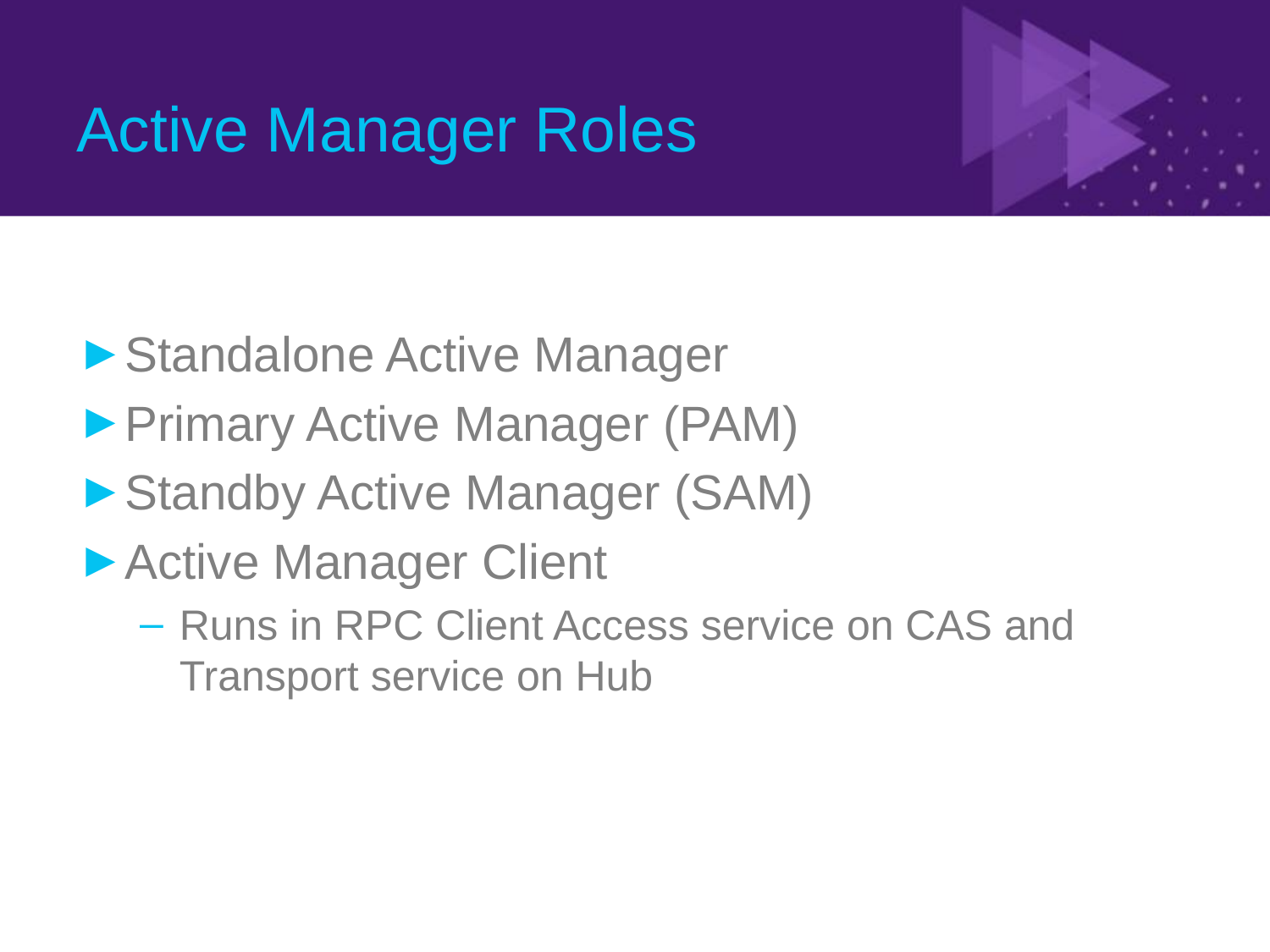

# Active Manager Roles
Standalone Active Manager
Primary Active Manager (PAM)
Standby Active Manager (SAM)
Active Manager Client
Runs in RPC Client Access service on CAS and Transport service on Hub